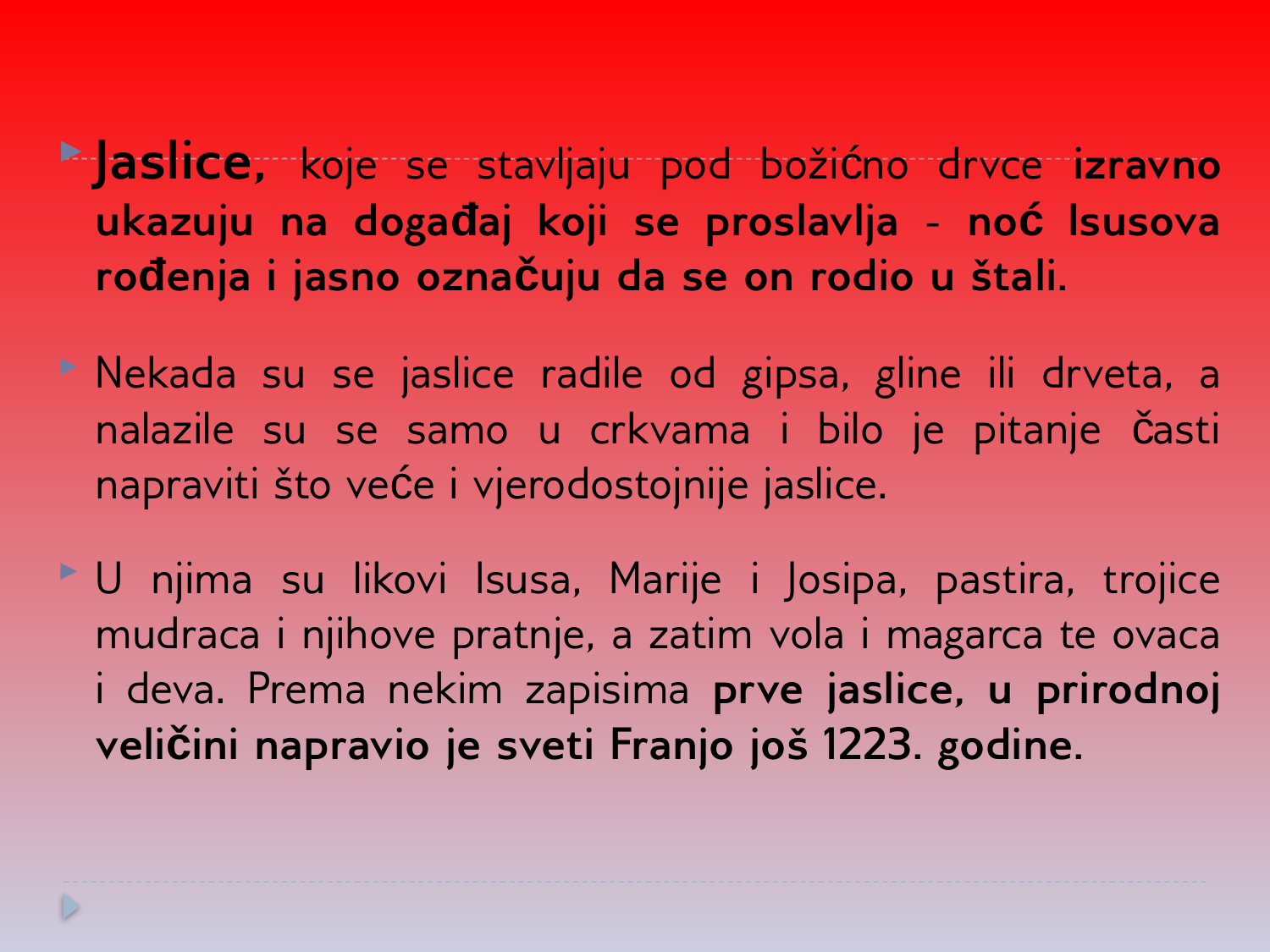

Jaslice, koje se stavljaju pod božićno drvce izravno ukazuju na događaj koji se proslavlja - noć Isusova rođenja i jasno označuju da se on rodio u štali.

Nekada su se jaslice radile od gipsa, gline ili drveta, a nalazile su se samo u crkvama i bilo je pitanje časti napraviti što veće i vjerodostojnije jaslice.

U njima su likovi Isusa, Marije i Josipa, pastira, trojice mudraca i njihove pratnje, a zatim vola i magarca te ovaca i deva. Prema nekim zapisima prve jaslice, u prirodnoj veličini napravio je sveti Franjo još 1223. godine.